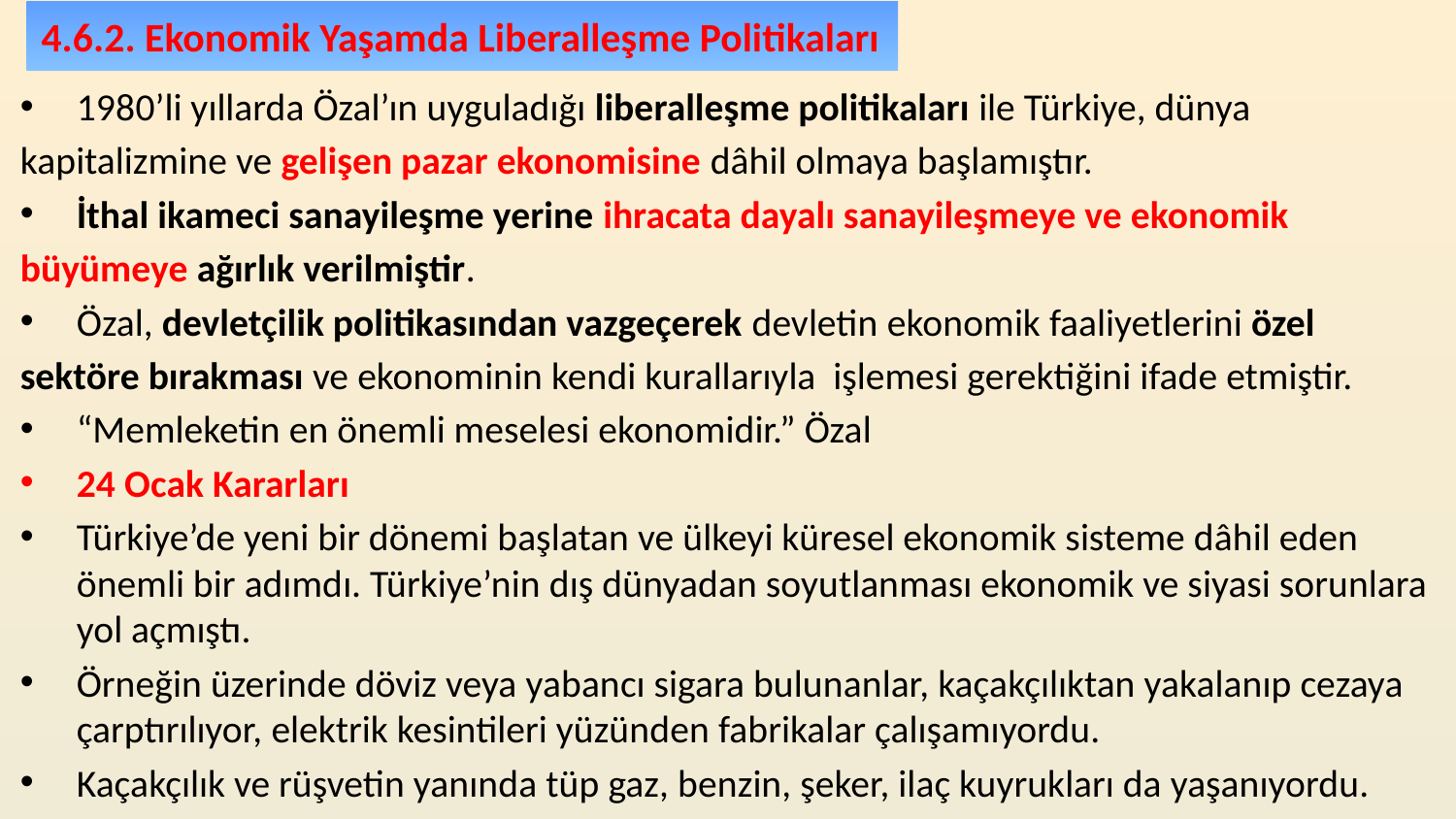

4.6.2. Ekonomik Yaşamda Liberalleşme Politikaları
1980’li yıllarda Özal’ın uyguladığı liberalleşme politikaları ile Türkiye, dünya
kapitalizmine ve gelişen pazar ekonomisine dâhil olmaya başlamıştır.
İthal ikameci sanayileşme yerine ihracata dayalı sanayileşmeye ve ekonomik
büyümeye ağırlık verilmiştir.
Özal, devletçilik politikasından vazgeçerek devletin ekonomik faaliyetlerini özel
sektöre bırakması ve ekonominin kendi kurallarıyla  işlemesi gerektiğini ifade etmiştir.
“Memleketin en önemli meselesi ekonomidir.” Özal
24 Ocak Kararları
Türkiye’de yeni bir dönemi başlatan ve ülkeyi küresel ekonomik sisteme dâhil eden önemli bir adımdı. Türkiye’nin dış dünyadan soyutlanması ekonomik ve siyasi sorunlara yol açmıştı.
Örneğin üzerinde döviz veya yabancı sigara bulunanlar, kaçakçılıktan yakalanıp cezaya çarptırılıyor, elektrik kesintileri yüzünden fabrikalar çalışamıyordu.
Kaçakçılık ve rüşvetin yanında tüp gaz, benzin, şeker, ilaç kuyrukları da yaşanıyordu.